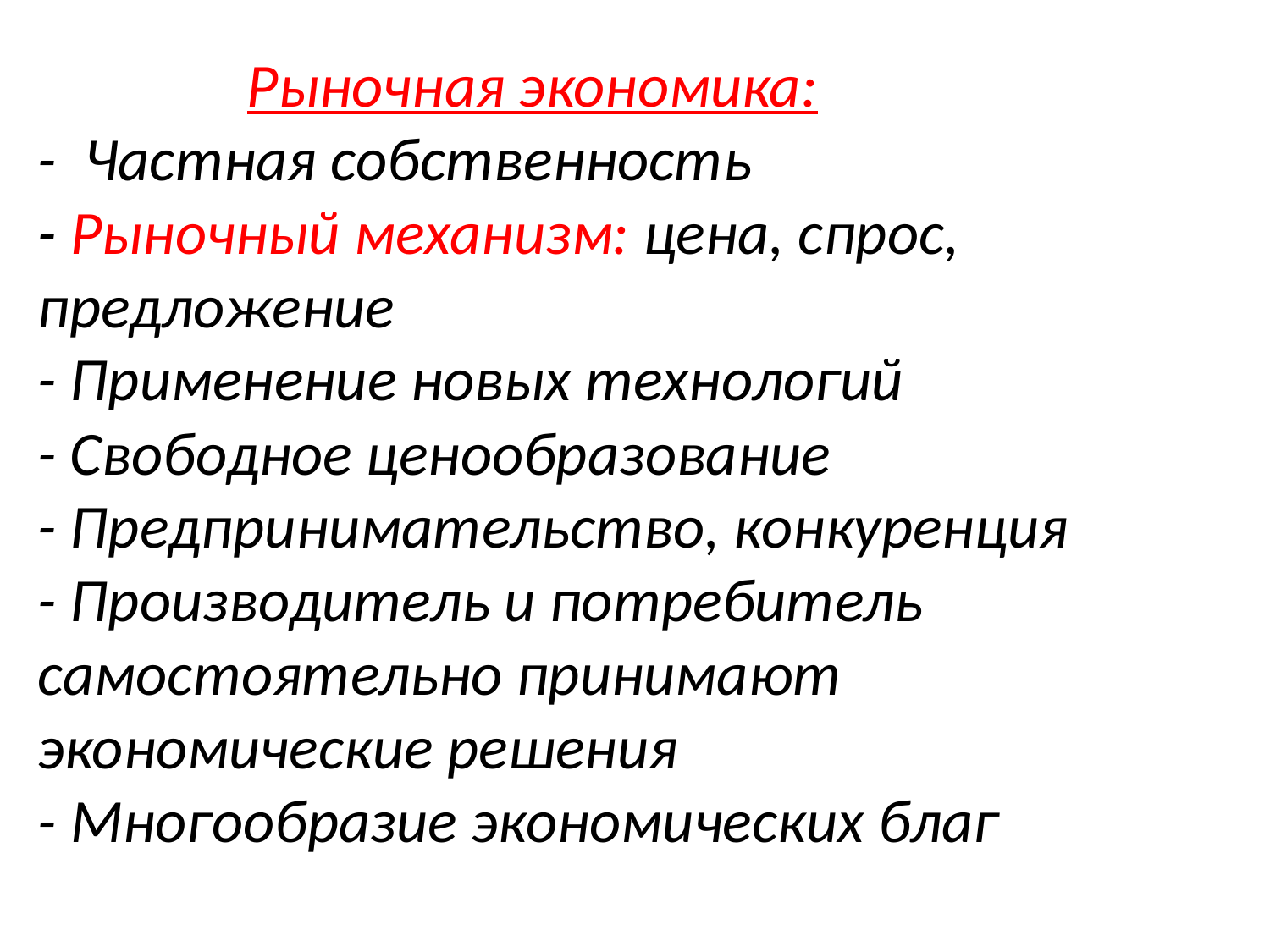

# Рыночная экономика: -  Частная собственность - Рыночный механизм: цена, спрос, предложение - Применение новых технологий - Свободное ценообразование - Предпринимательство, конкуренция - Производитель и потребитель самостоятельно принимают экономические решения - Многообразие экономических благ